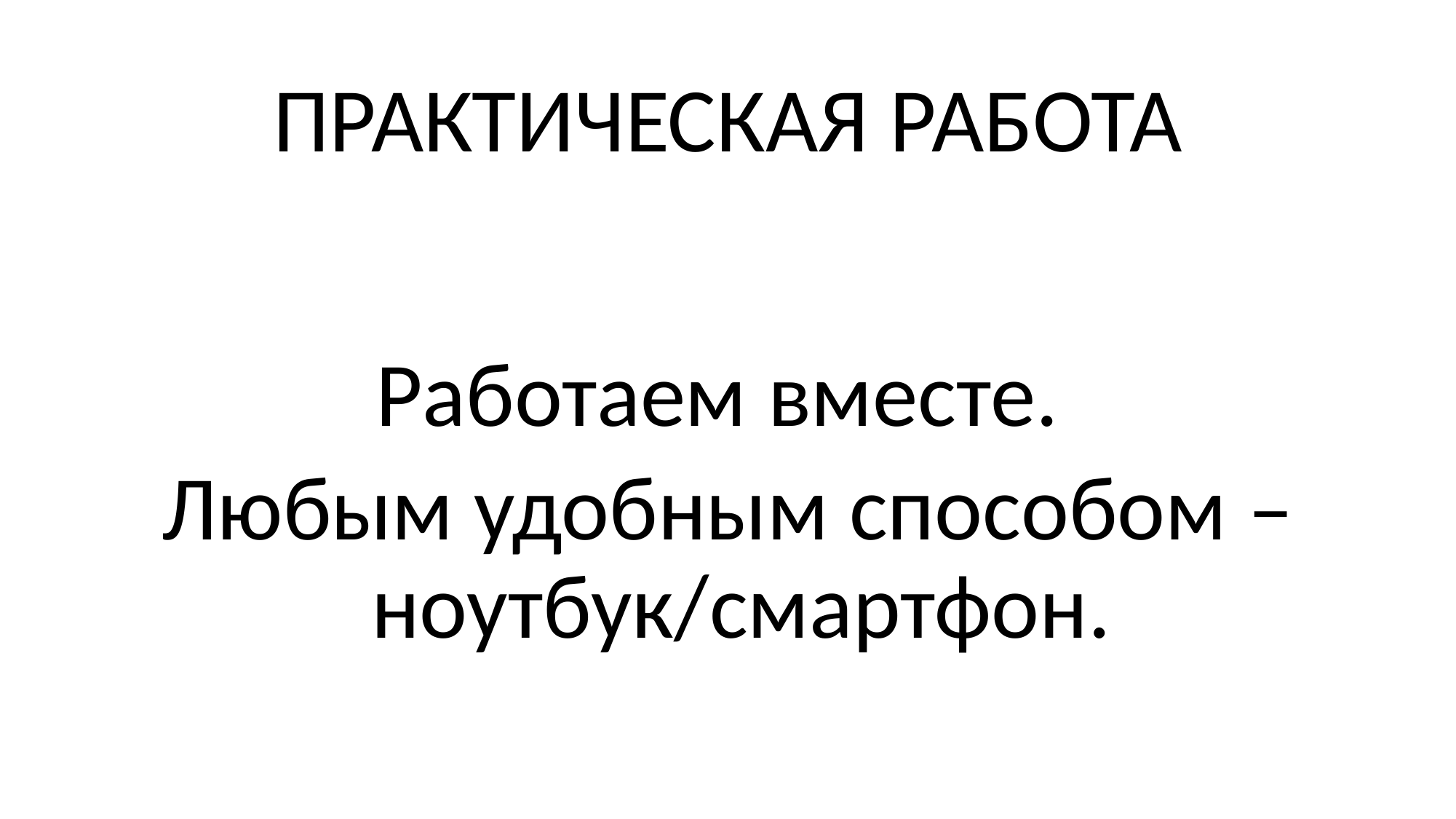

# ПРАКТИЧЕСКАЯ РАБОТА

Работаем вместе.
Любым удобным способом – ноутбук/смартфон.